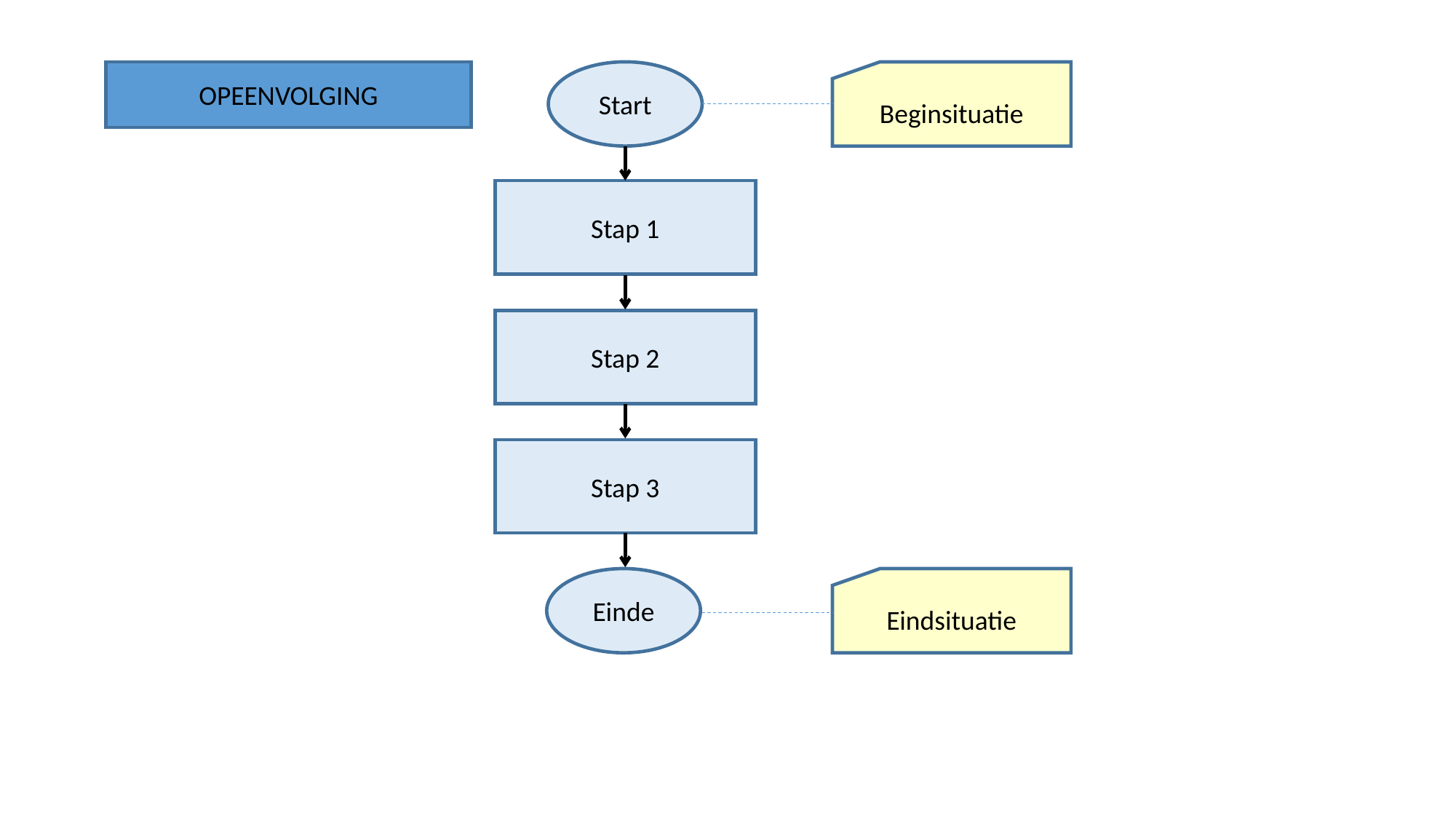

OPEENVOLGING
Beginsituatie
Start
Stap 1
Stap 2
Stap 3
Einde
Eindsituatie